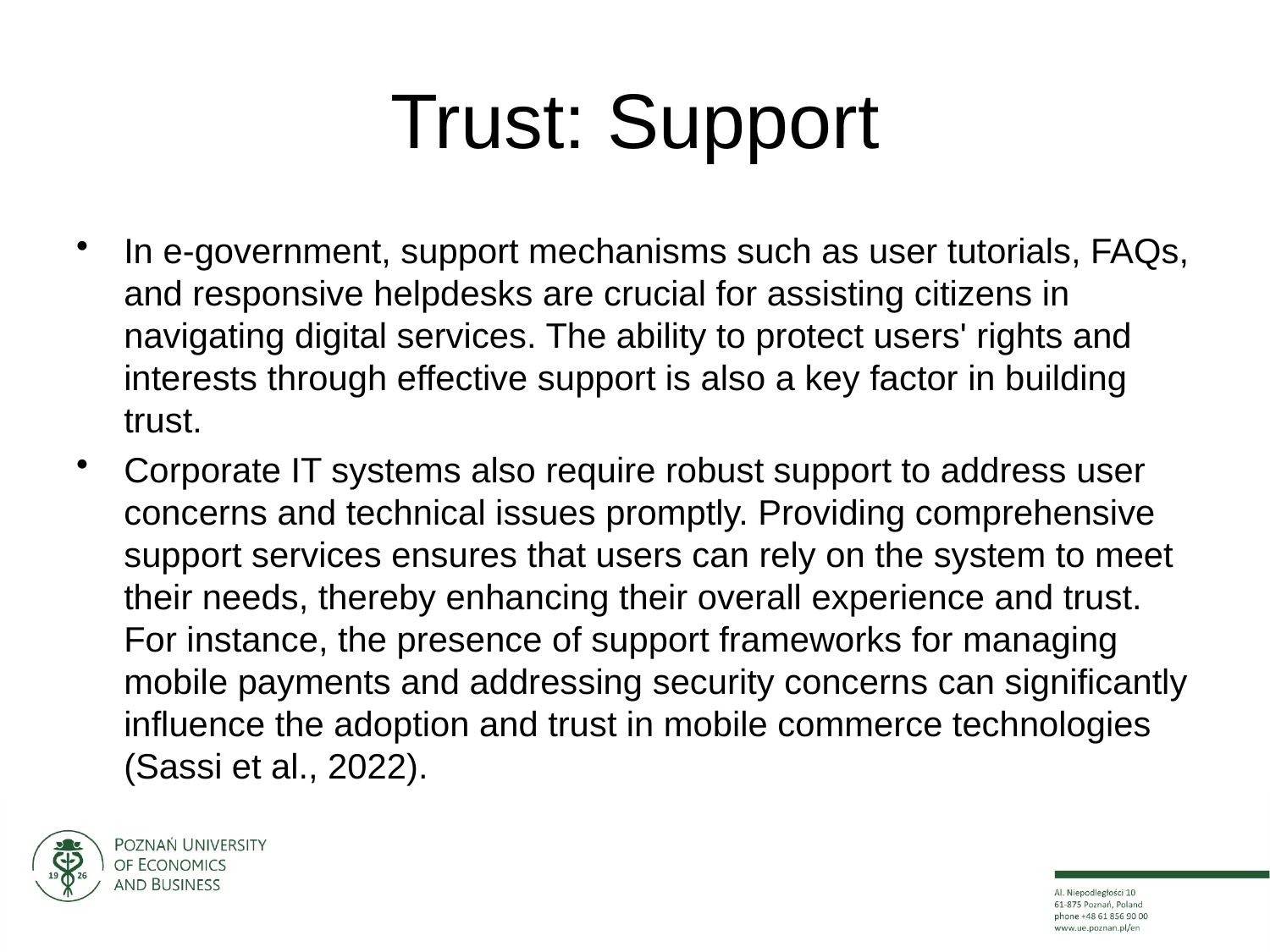

# Trust: Support
In e-government, support mechanisms such as user tutorials, FAQs, and responsive helpdesks are crucial for assisting citizens in navigating digital services. The ability to protect users' rights and interests through effective support is also a key factor in building trust.
Corporate IT systems also require robust support to address user concerns and technical issues promptly. Providing comprehensive support services ensures that users can rely on the system to meet their needs, thereby enhancing their overall experience and trust. For instance, the presence of support frameworks for managing mobile payments and addressing security concerns can significantly influence the adoption and trust in mobile commerce technologies (Sassi et al., 2022).